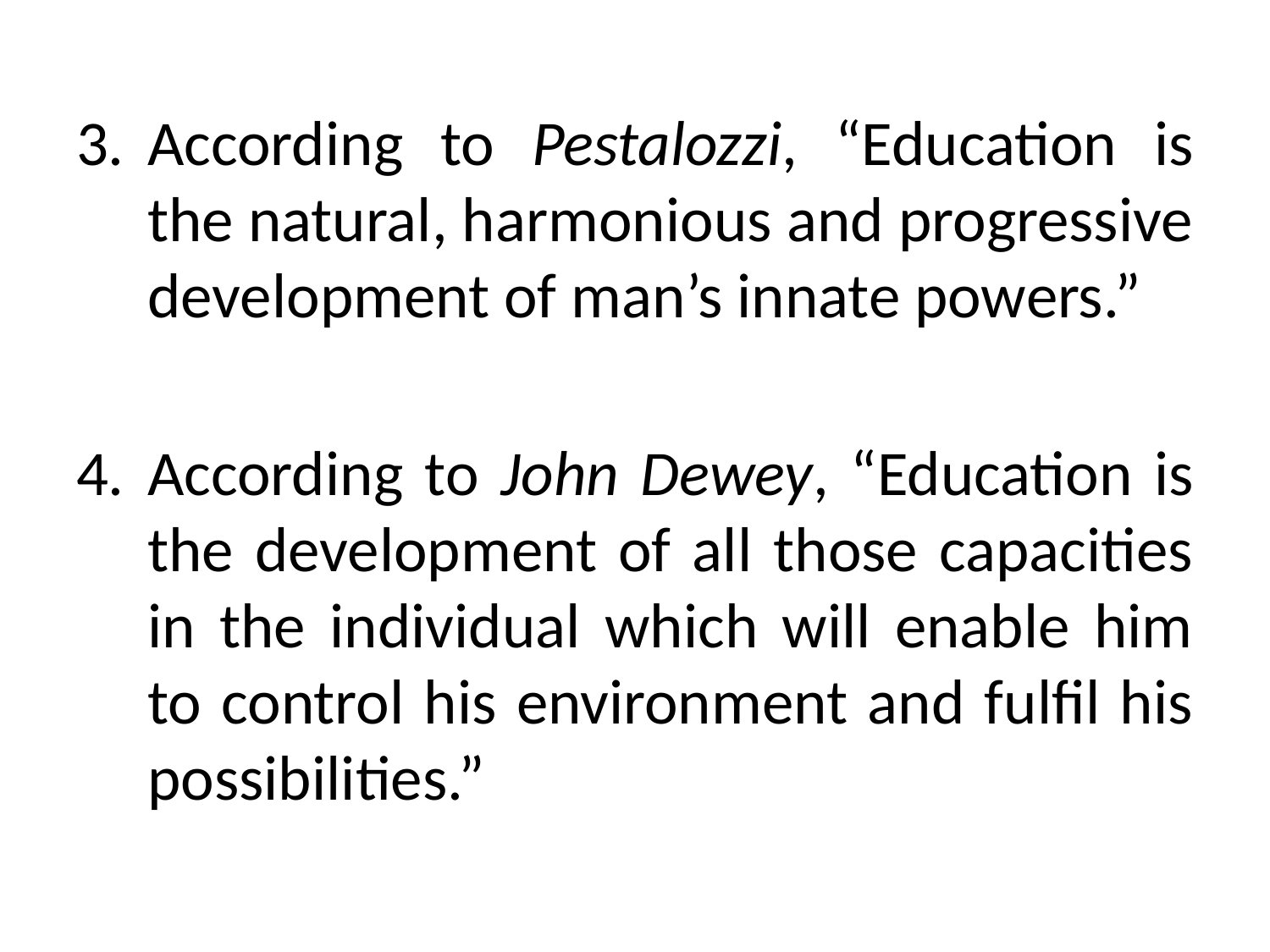

According to Pestalozzi, “Education is the natural, harmonious and progressive development of man’s innate powers.”

According to John Dewey, “Education is the development of all those capacities in the individual which will enable him to control his environment and fulfil his possibilities.”